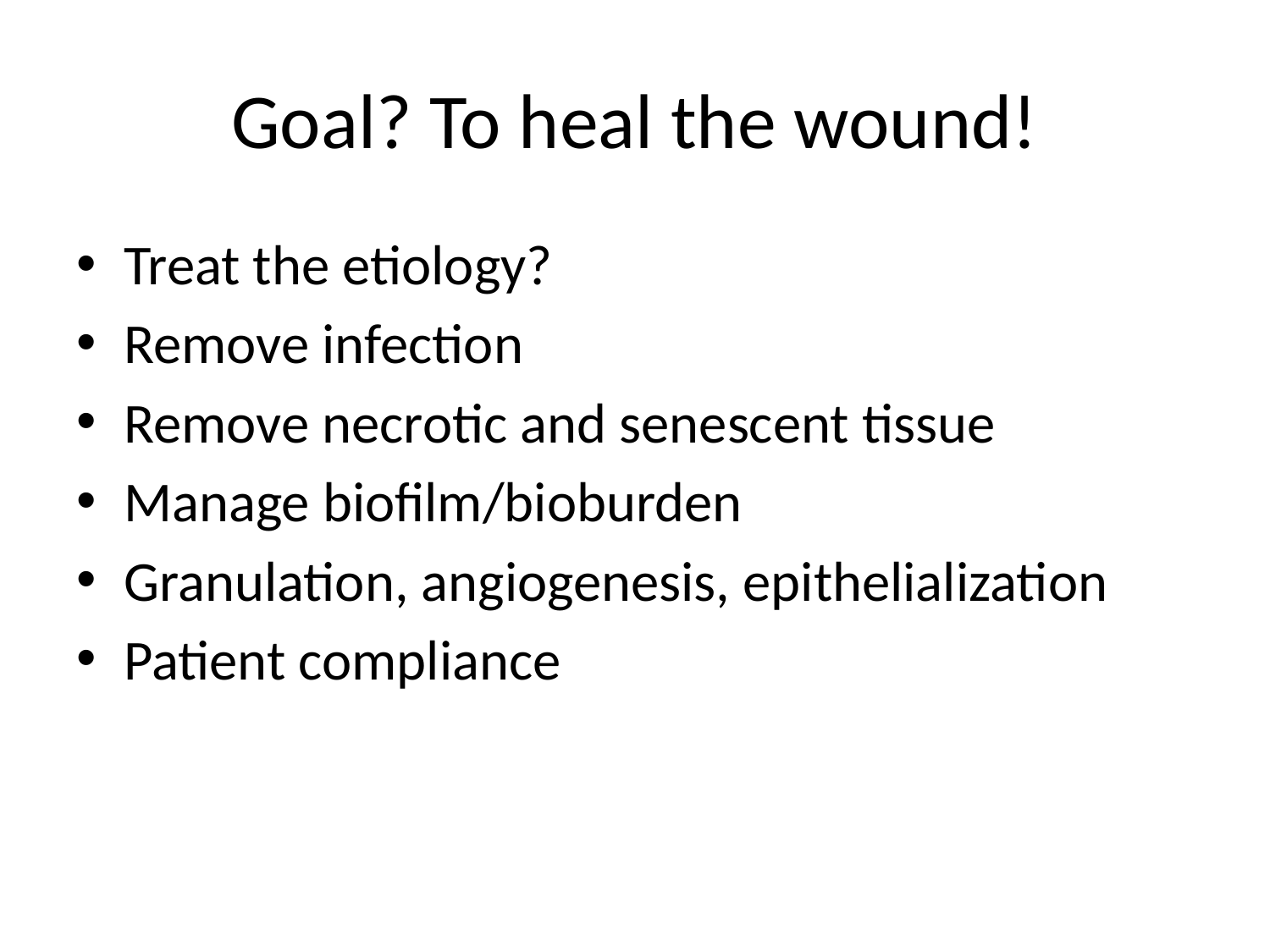

# Goal? To heal the wound!
Treat the etiology?
Remove infection
Remove necrotic and senescent tissue
Manage biofilm/bioburden
Granulation, angiogenesis, epithelialization
Patient compliance